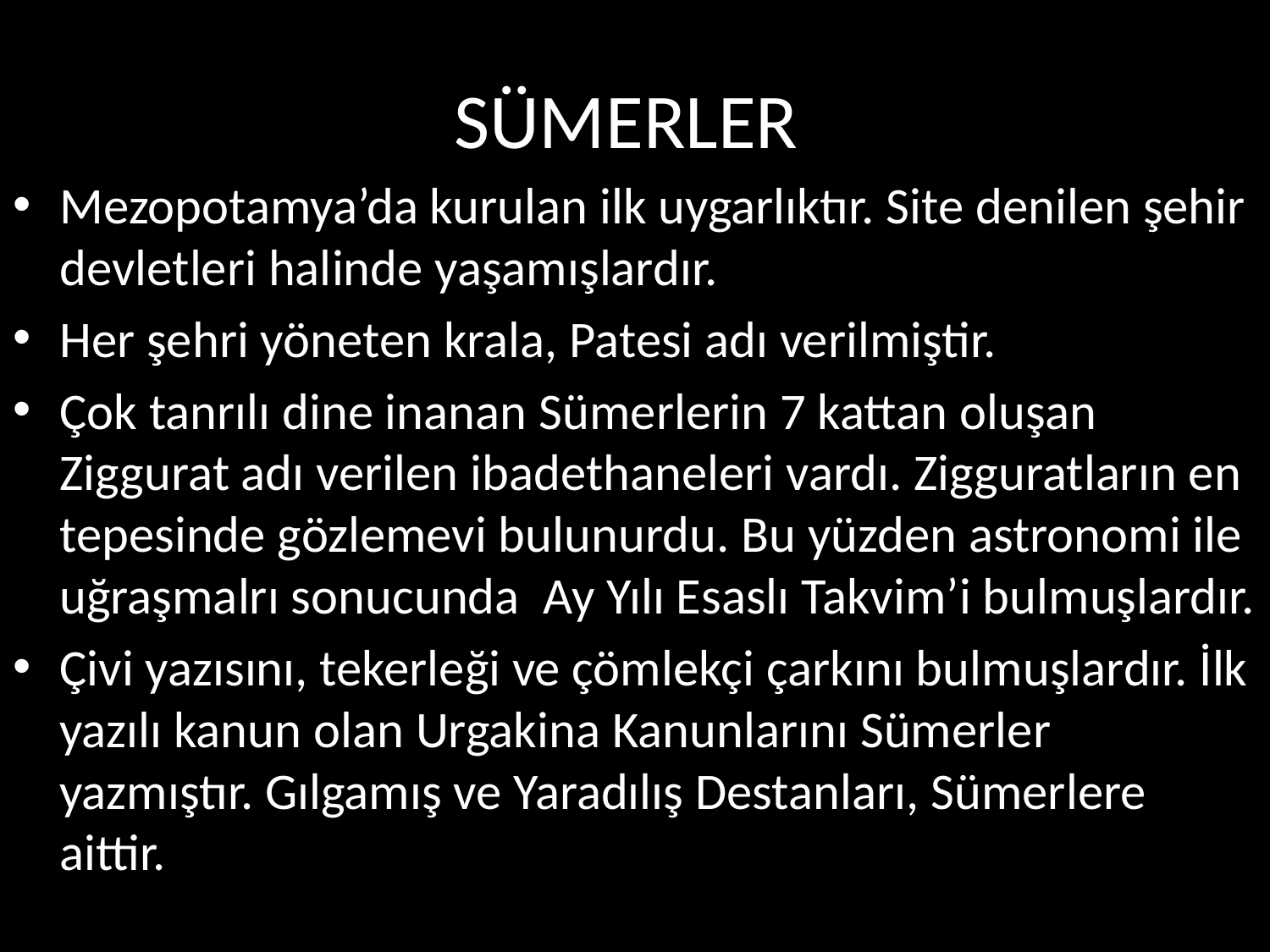

# SÜMERLER
Mezopotamya’da kurulan ilk uygarlıktır. Site denilen şehir devletleri halinde yaşamışlardır.
Her şehri yöneten krala, Patesi adı verilmiştir.
Çok tanrılı dine inanan Sümerlerin 7 kattan oluşan Ziggurat adı verilen ibadethaneleri vardı. Zigguratların en tepesinde gözlemevi bulunurdu. Bu yüzden astronomi ile uğraşmalrı sonucunda  Ay Yılı Esaslı Takvim’i bulmuşlardır.
Çivi yazısını, tekerleği ve çömlekçi çarkını bulmuşlardır. İlk yazılı kanun olan Urgakina Kanunlarını Sümerler yazmıştır. Gılgamış ve Yaradılış Destanları, Sümerlere aittir.